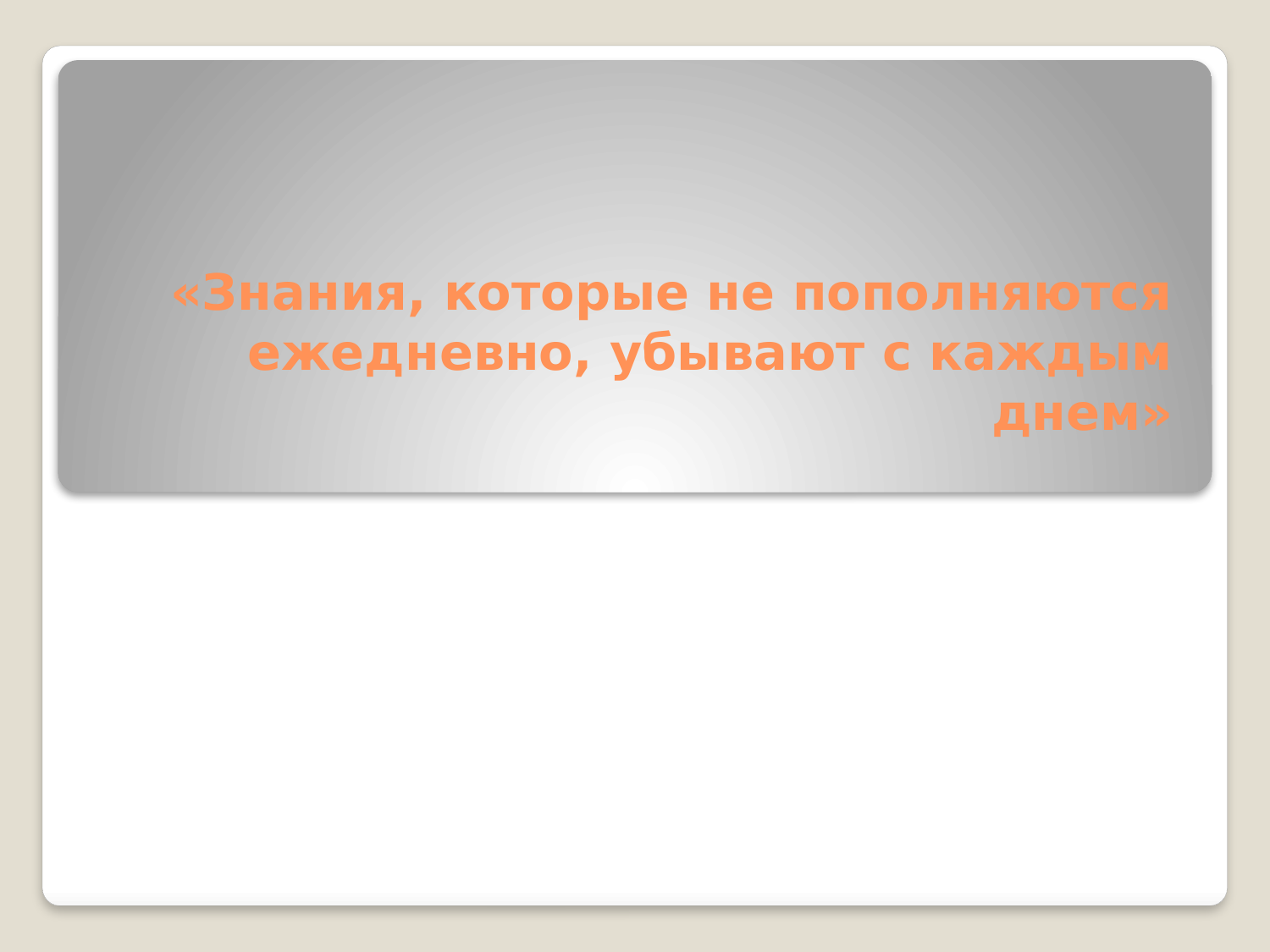

# «Знания, которые не пополняются ежедневно, убывают с каждым днем»